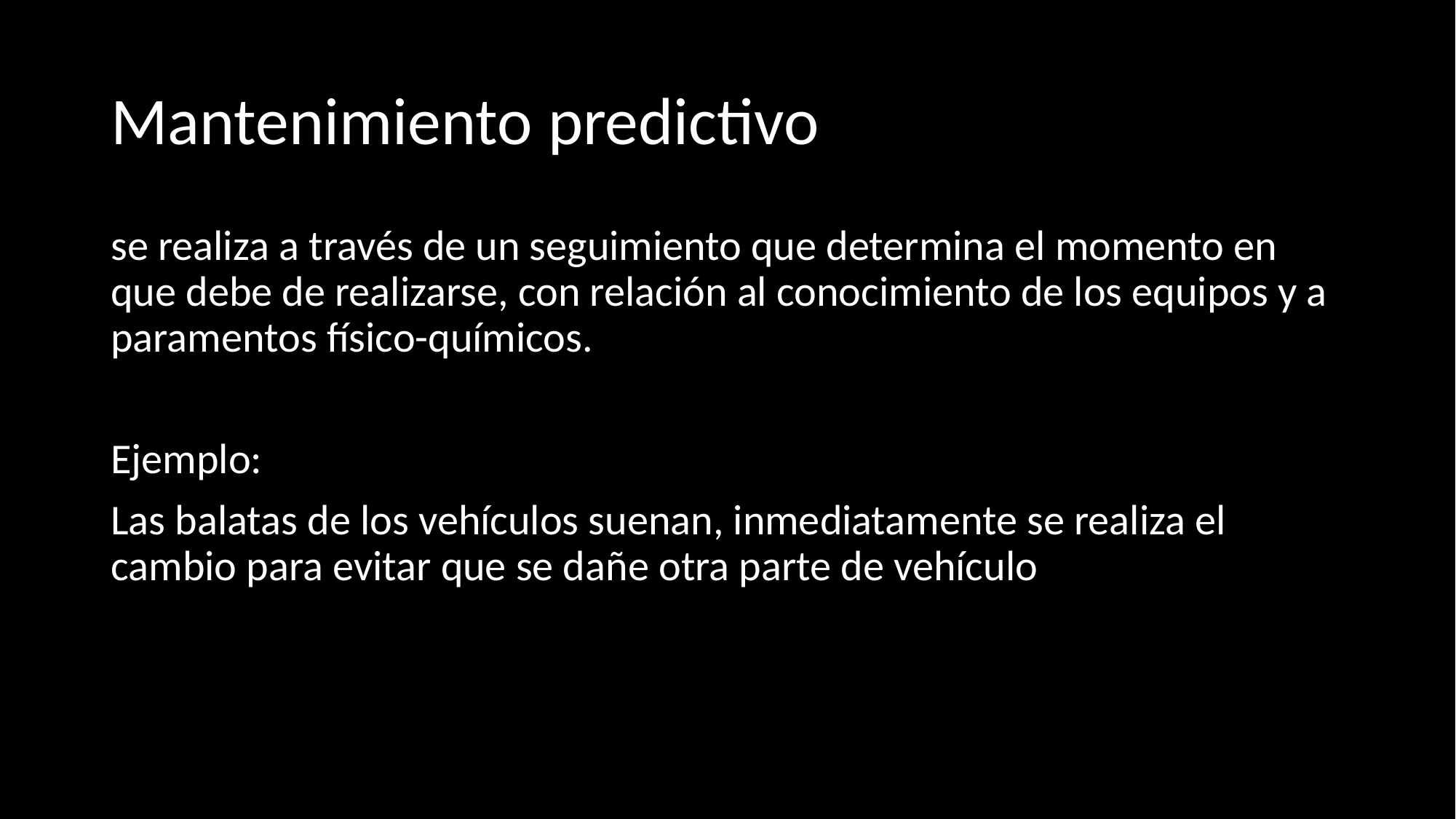

# Mantenimiento predictivo
se realiza a través de un seguimiento que determina el momento en que debe de realizarse, con relación al conocimiento de los equipos y a paramentos físico-químicos.

Ejemplo:
Las balatas de los vehículos suenan, inmediatamente se realiza el cambio para evitar que se dañe otra parte de vehículo